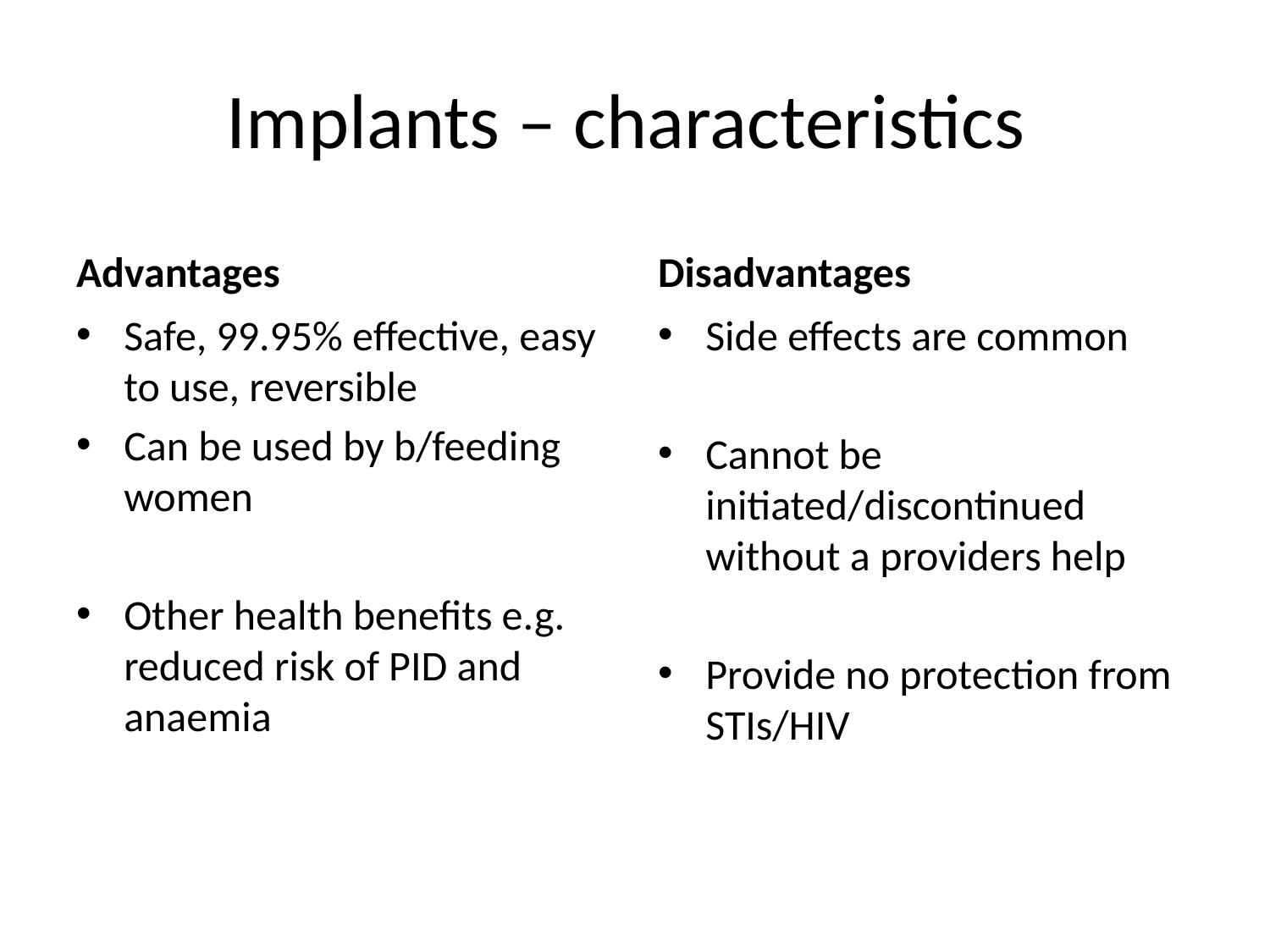

# Implants – characteristics
Advantages
Disadvantages
Safe, 99.95% effective, easy to use, reversible
Can be used by b/feeding women

Other health benefits e.g. reduced risk of PID and anaemia
Side effects are common

Cannot be initiated/discontinued without a providers help

Provide no protection from STIs/HIV